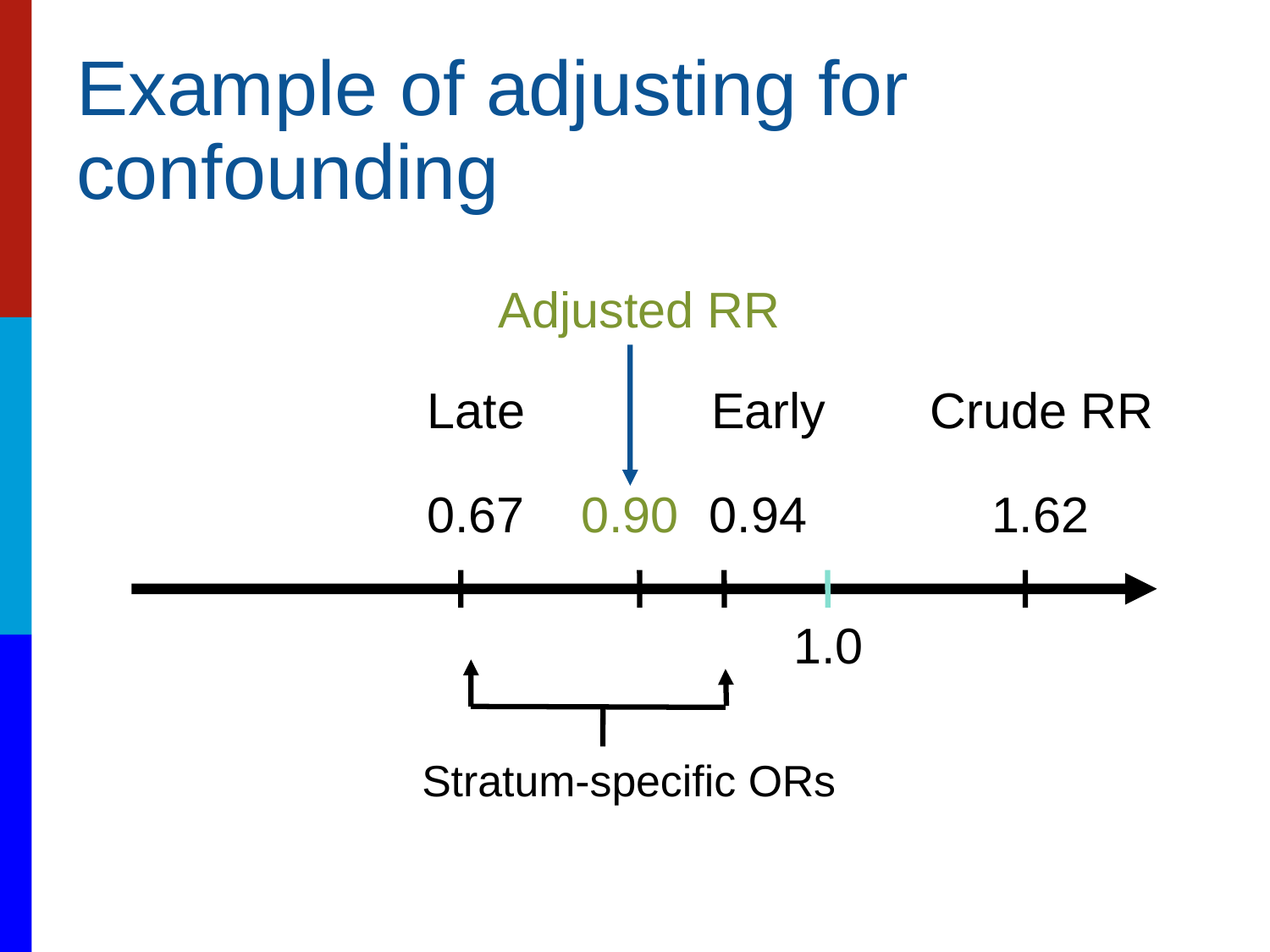

# Example of adjusting for confounding
Adjusted RR

Late
Early
Crude RR
0.67
0.90
0.94
1.62

1.0

Stratum-specific ORs